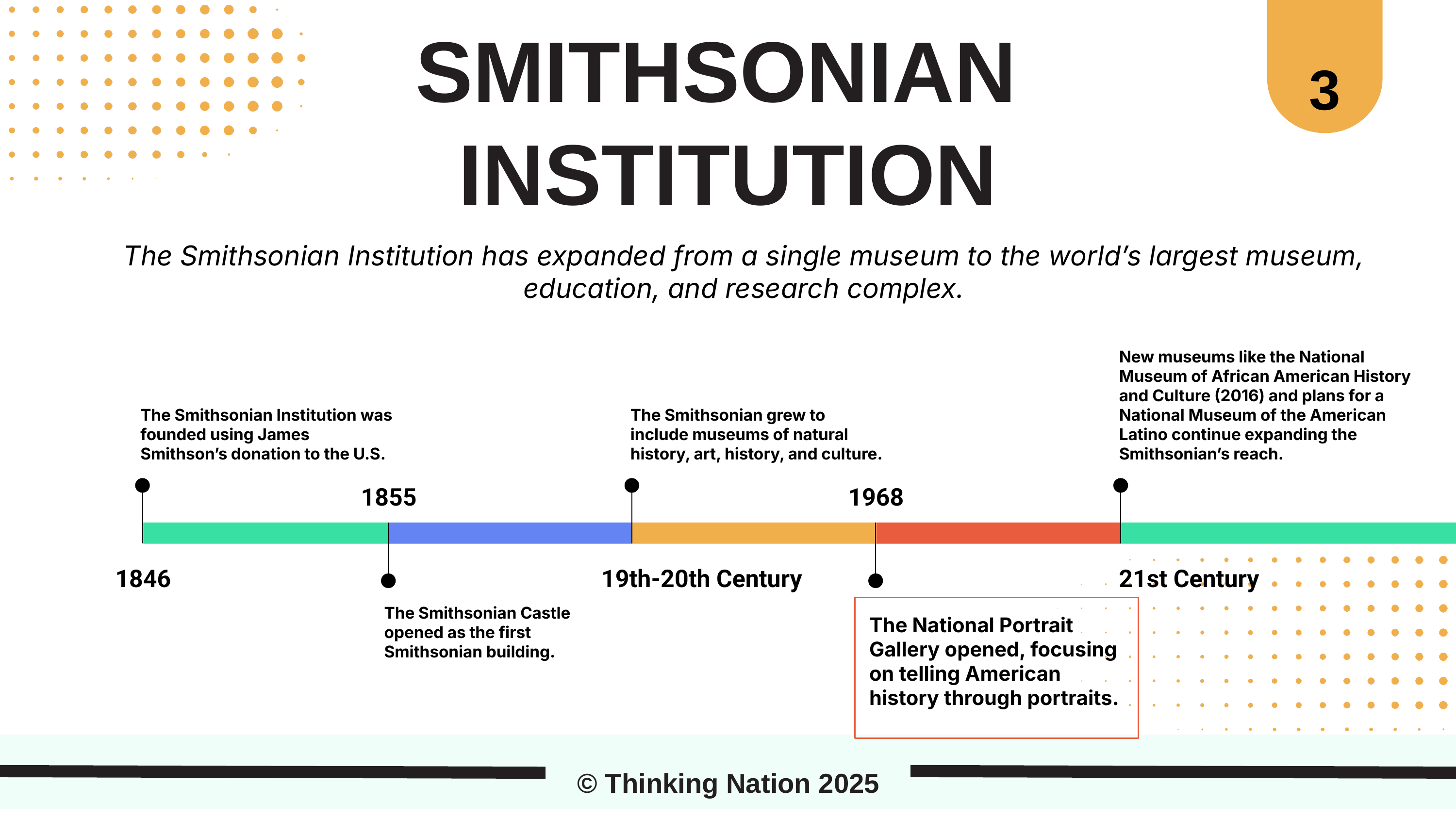

3
SMITHSONIAN
INSTITUTION

The Smithsonian Institution has expanded from a single museum to the world’s largest museum, education, and research complex.
The Smithsonian Institution was founded using James Smithson’s donation to the U.S.

1846
The Smithsonian grew to include museums of natural history, art, history, and culture.

19th-20th Century
New museums like the National Museum of African American History and Culture (2016) and plans for a National Museum of the American Latino continue expanding the Smithsonian’s reach.

21st Century
1855

The Smithsonian Castle opened as the first Smithsonian building.
1968

The National Portrait Gallery opened, focusing on telling American history through portraits.

© Thinking Nation 2025